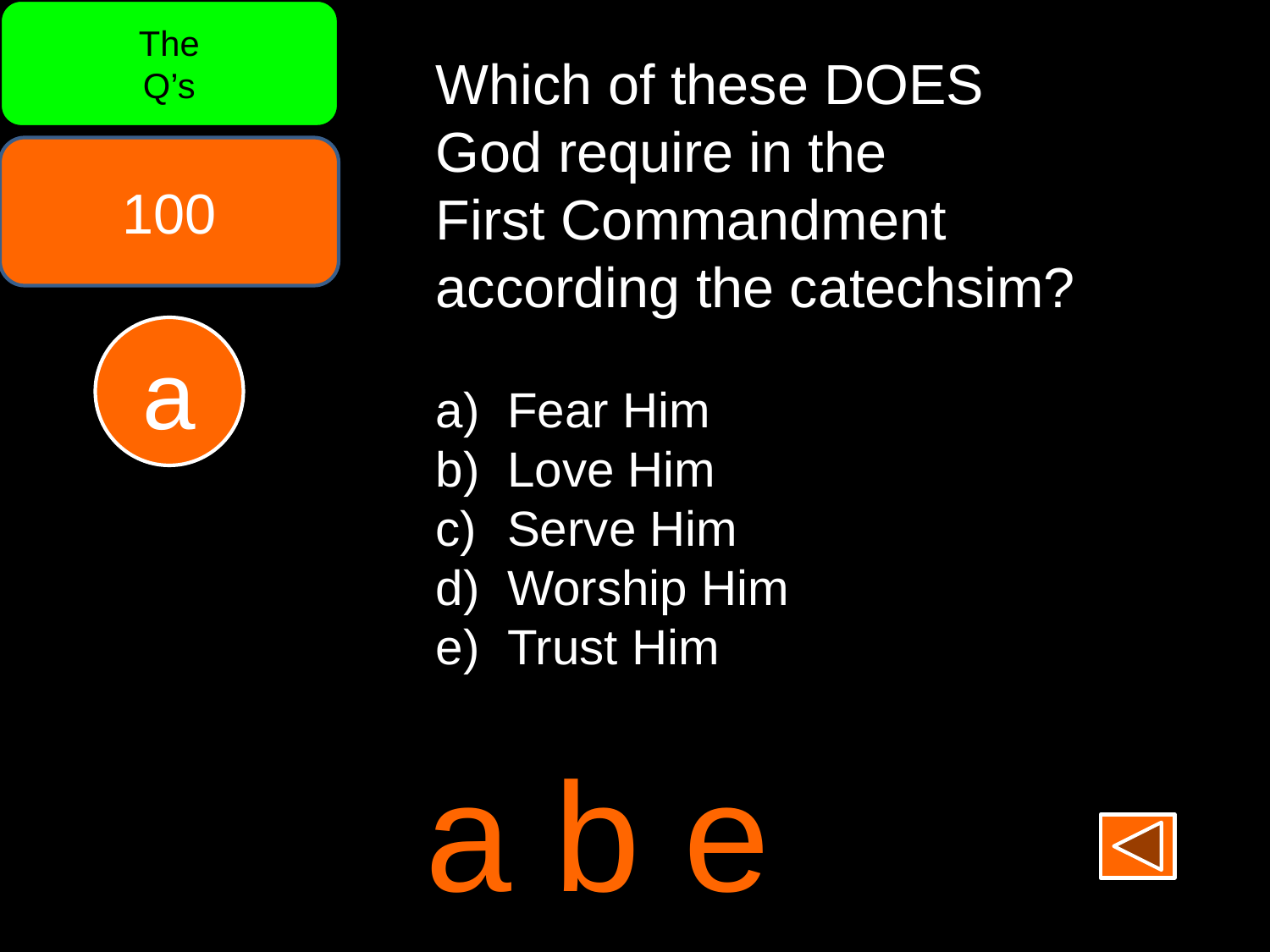

The
Q’s
Which of these DOES
God require in the
First Commandment
according the catechsim?

Fear Him
Love Him
Serve Him
Worship Him
Trust Him
100
a
a b e